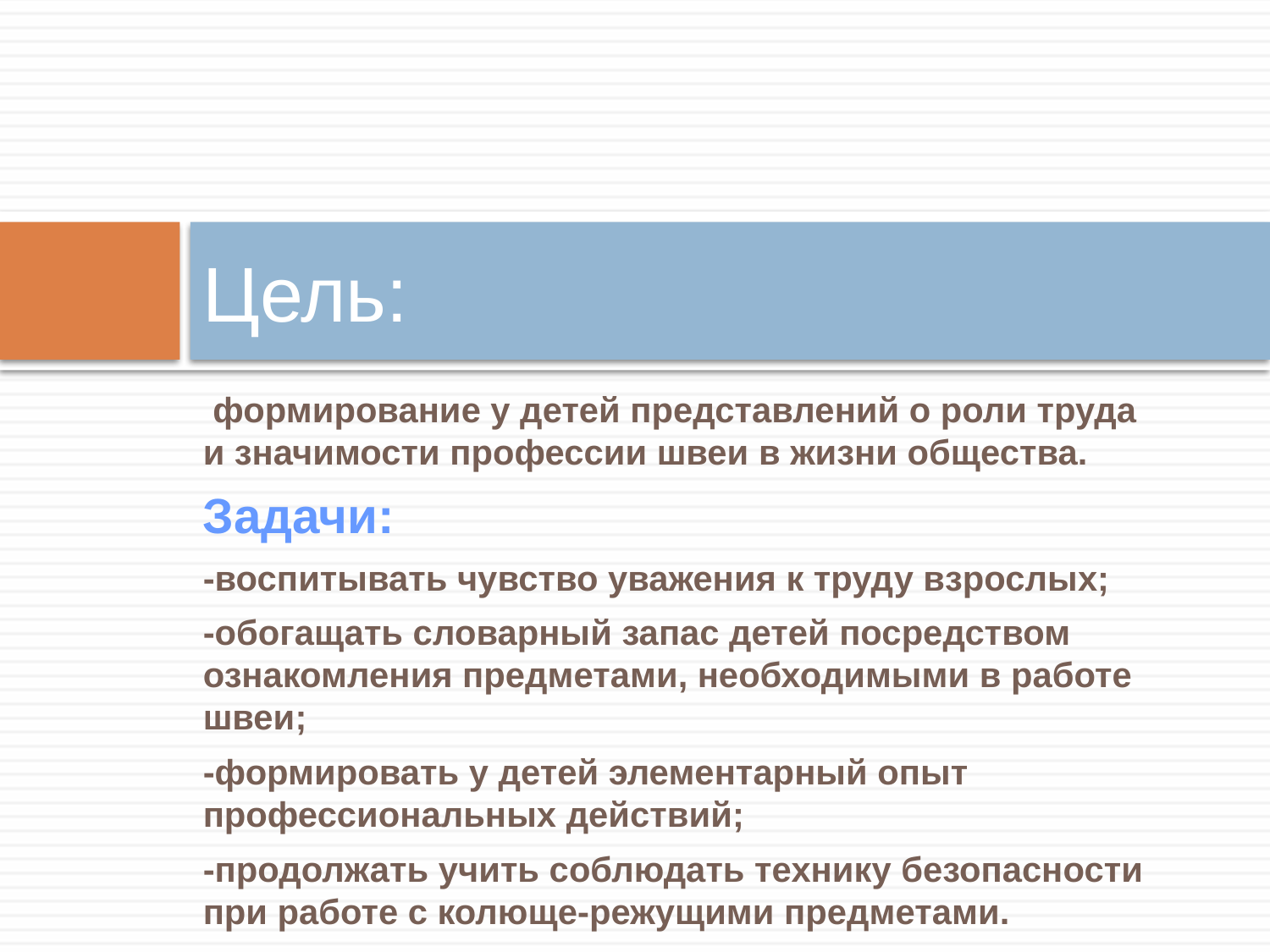

# Цель:
 формирование у детей представлений о роли труда и значимости профессии швеи в жизни общества.
Задачи:
-воспитывать чувство уважения к труду взрослых;
-обогащать словарный запас детей посредством ознакомления предметами, необходимыми в работе швеи;
-формировать у детей элементарный опыт профессиональных действий;
-продолжать учить соблюдать технику безопасности при работе с колюще-режущими предметами.